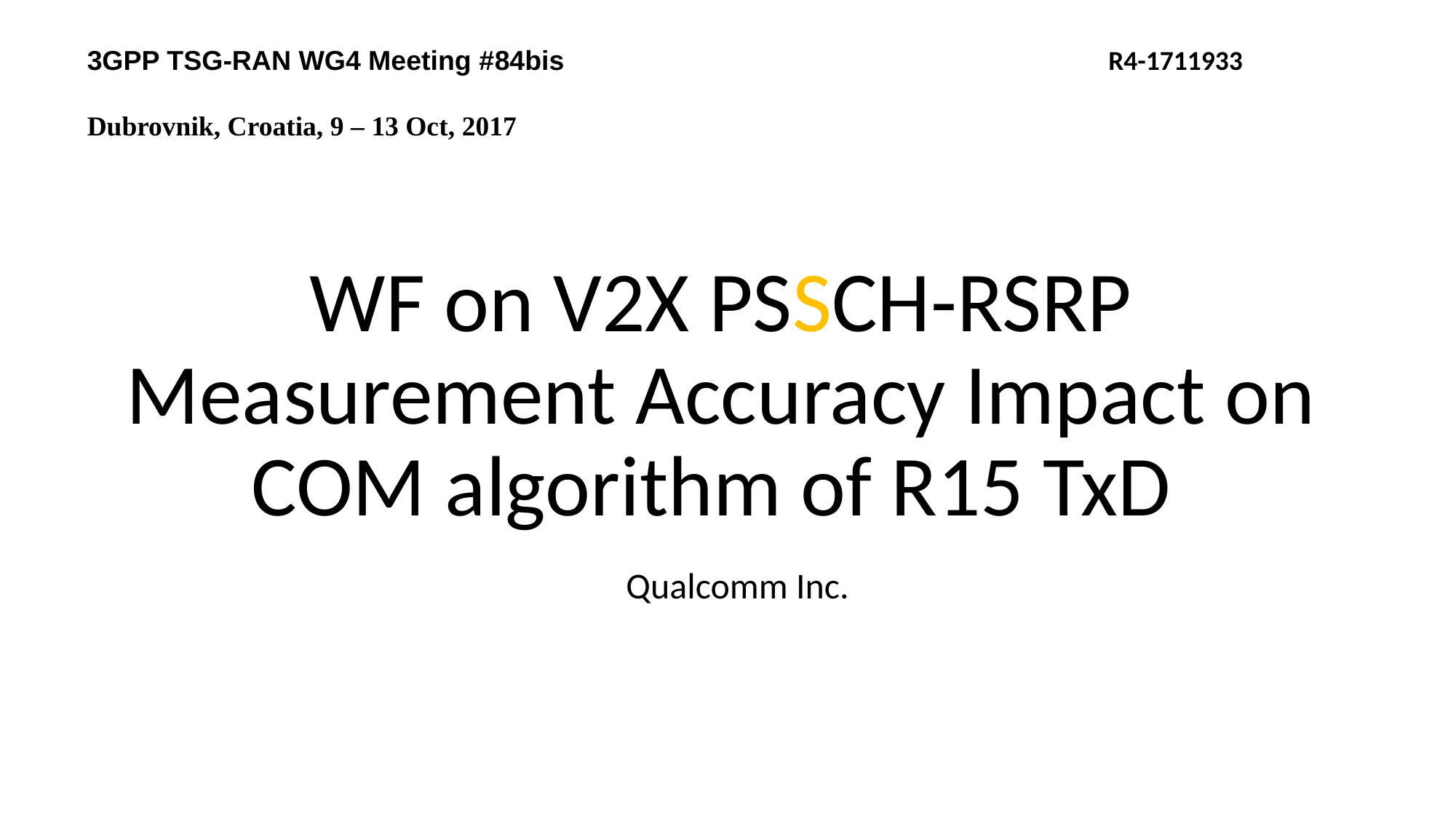

3GPP TSG-RAN WG4 Meeting #84bis
Dubrovnik, Croatia, 9 – 13 Oct, 2017
R4-1711933
# WF on V2X PSSCH-RSRP Measurement Accuracy Impact on COM algorithm of R15 TxD
Qualcomm Inc.